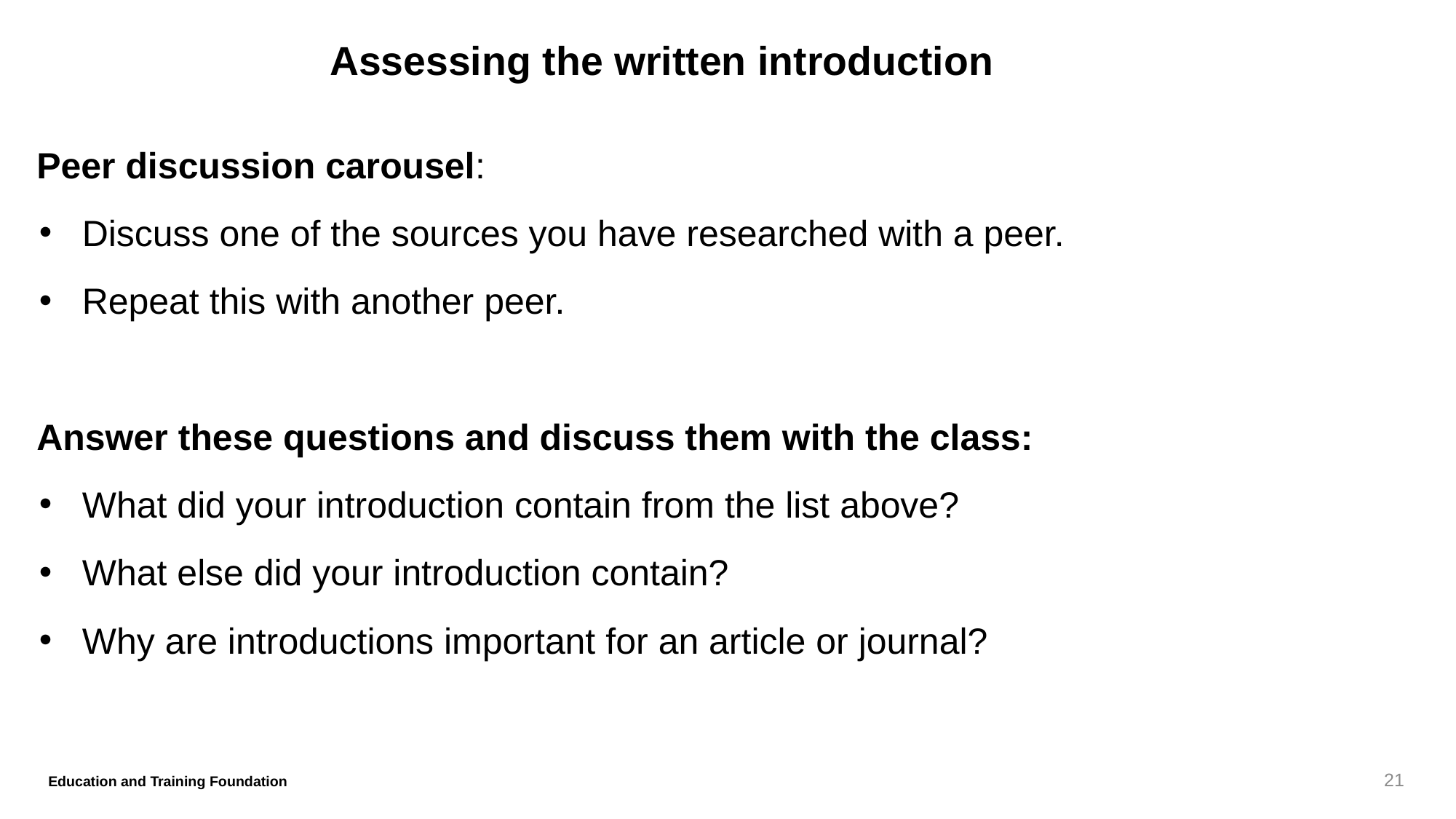

# Assessing the written introduction
Peer discussion carousel:
Discuss one of the sources you have researched with a peer.
Repeat this with another peer.

Answer these questions and discuss them with the class:
What did your introduction contain from the list above?
What else did your introduction contain?
Why are introductions important for an article or journal?

21
Education and Training Foundation